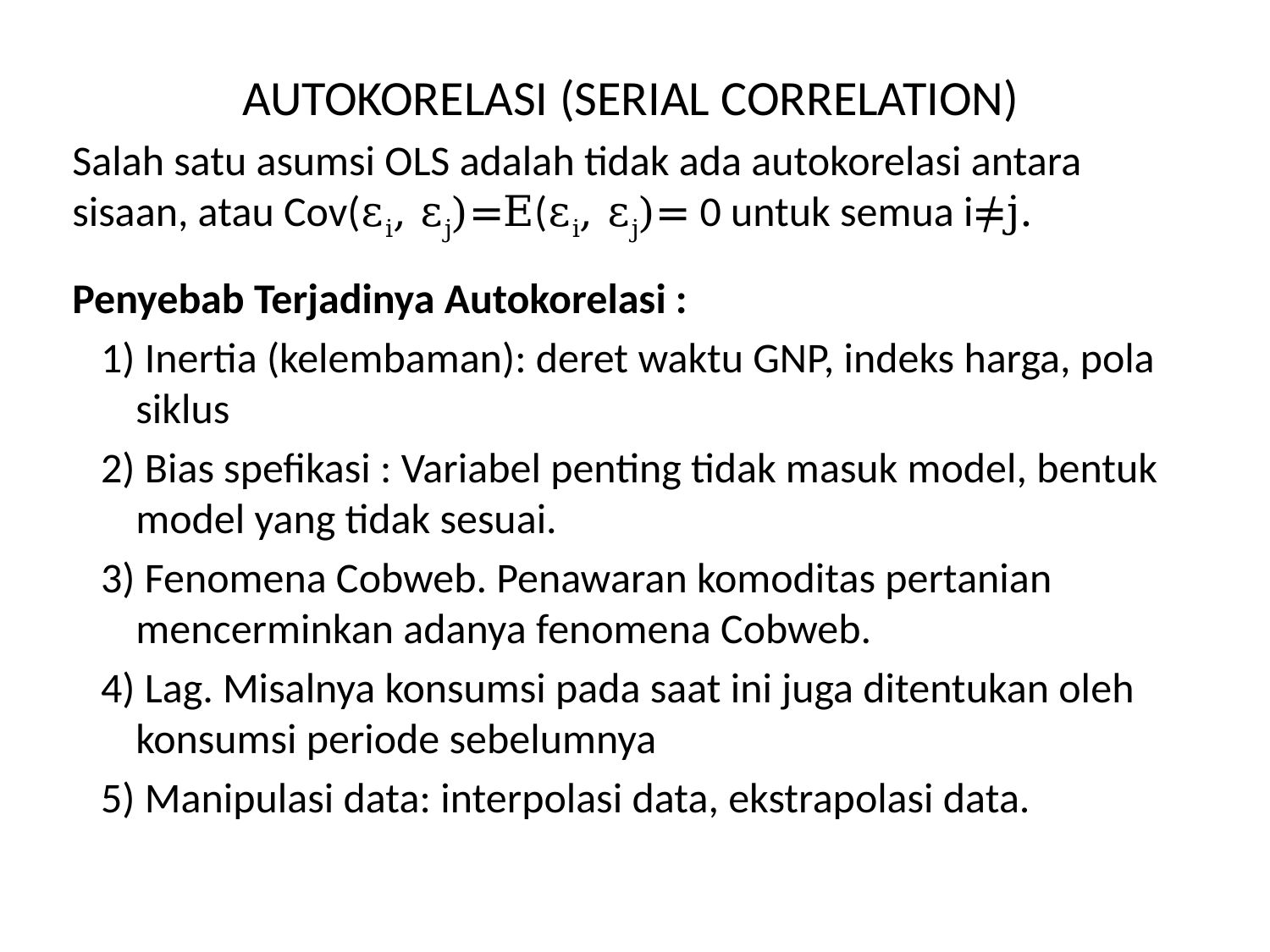

AUTOKORELASI (SERIAL CORRELATION)
Salah satu asumsi OLS adalah tidak ada autokorelasi antara sisaan, atau Cov(εi, εj)=E(εi, εj)= 0 untuk semua i≠j.
Penyebab Terjadinya Autokorelasi :
   1) Inertia (kelembaman): deret waktu GNP, indeks harga, pola siklus
   2) Bias spefikasi : Variabel penting tidak masuk model, bentuk model yang tidak sesuai.
   3) Fenomena Cobweb. Penawaran komoditas pertanian mencerminkan adanya fenomena Cobweb.
   4) Lag. Misalnya konsumsi pada saat ini juga ditentukan oleh konsumsi periode sebelumnya
   5) Manipulasi data: interpolasi data, ekstrapolasi data.